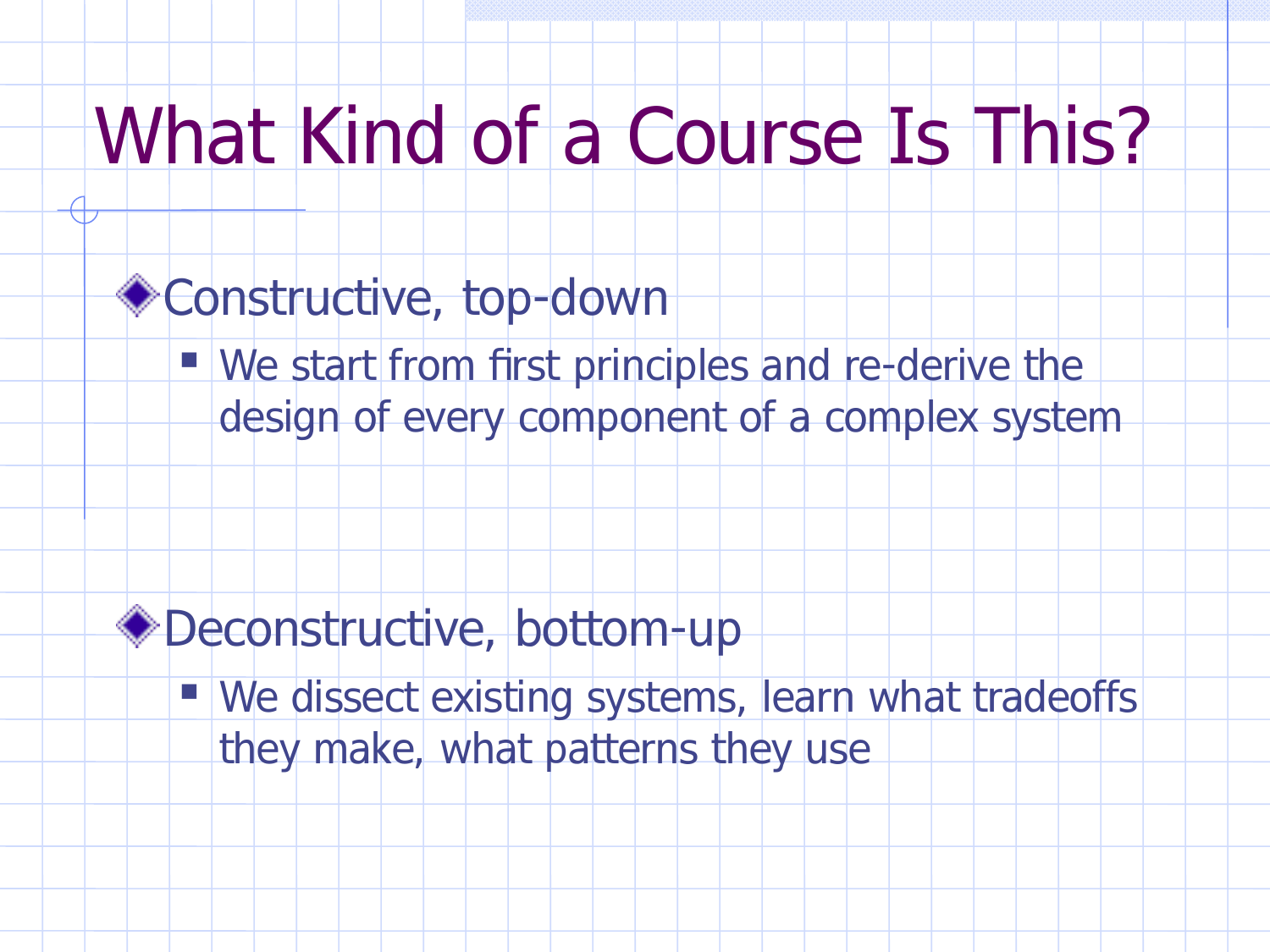

# What Kind of a Course Is This?
Constructive, top-down
We start from first principles and re-derive the design of every component of a complex system

Deconstructive, bottom-up
We dissect existing systems, learn what tradeoffs they make, what patterns they use